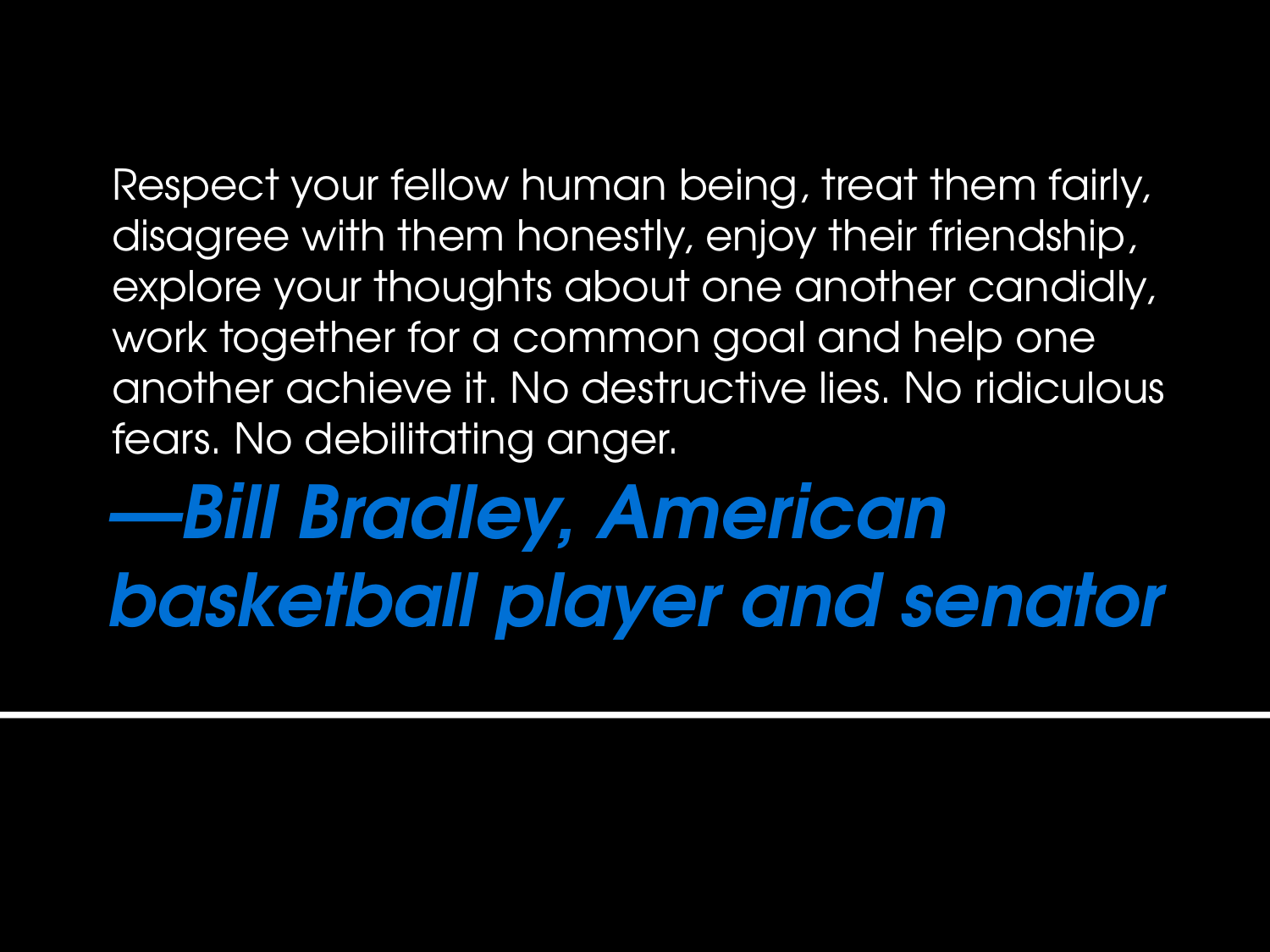

Respect your fellow human being, treat them fairly, disagree with them honestly, enjoy their friendship, explore your thoughts about one another candidly, work together for a common goal and help one another achieve it. No destructive lies. No ridiculous fears. No debilitating anger.
# —Bill Bradley, American basketball player and senator